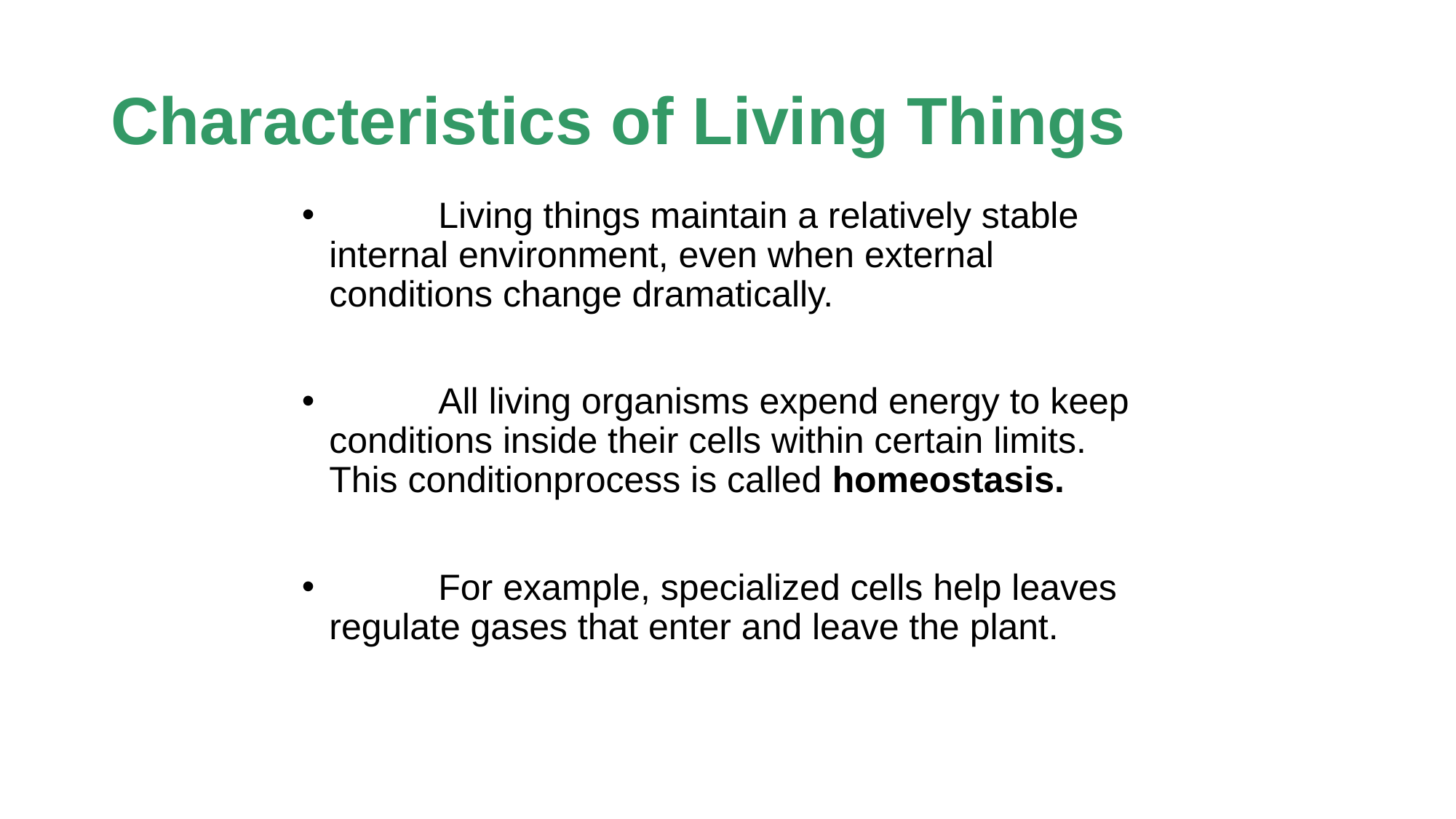

# Characteristics of Living Things
	Living things maintain a relatively stable internal environment, even when external conditions change dramatically.

	All living organisms expend energy to keep conditions inside their cells within certain limits. This conditionprocess is called homeostasis.

	For example, specialized cells help leaves regulate gases that enter and leave the plant.